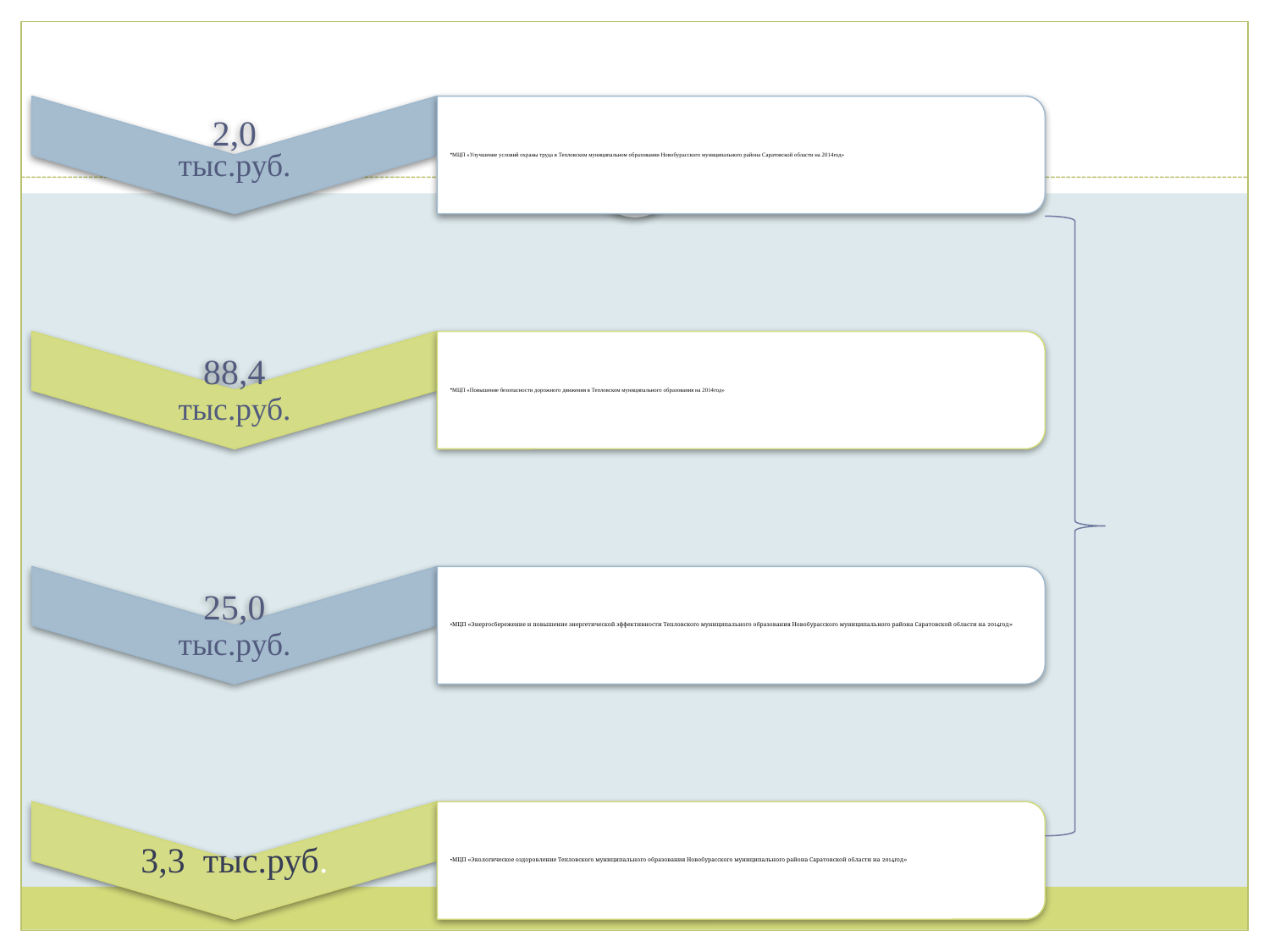

#
2,0
тыс.руб.
МЦП «Улучшение условий охраны труда в Тепловском муниципальном образовании Новобурасского муниципального района Саратовской области на 2014год»
МЦП «Повышение безопасности дорожного движения в Тепловском муниципального образования на 2014год»
25,0
тыс.руб.
МЦП «Энергосбережение и повышение энергетической эффективности Тепловского муниципального образования Новобурасского муниципального района Саратовской области на 2014год»
88,4
тыс.руб.
3,3  тыс.руб.
МЦП «Экологическое оздоровление Тепловского муниципального образования Новобурасского муниципального района Саратовской области на 2014год»